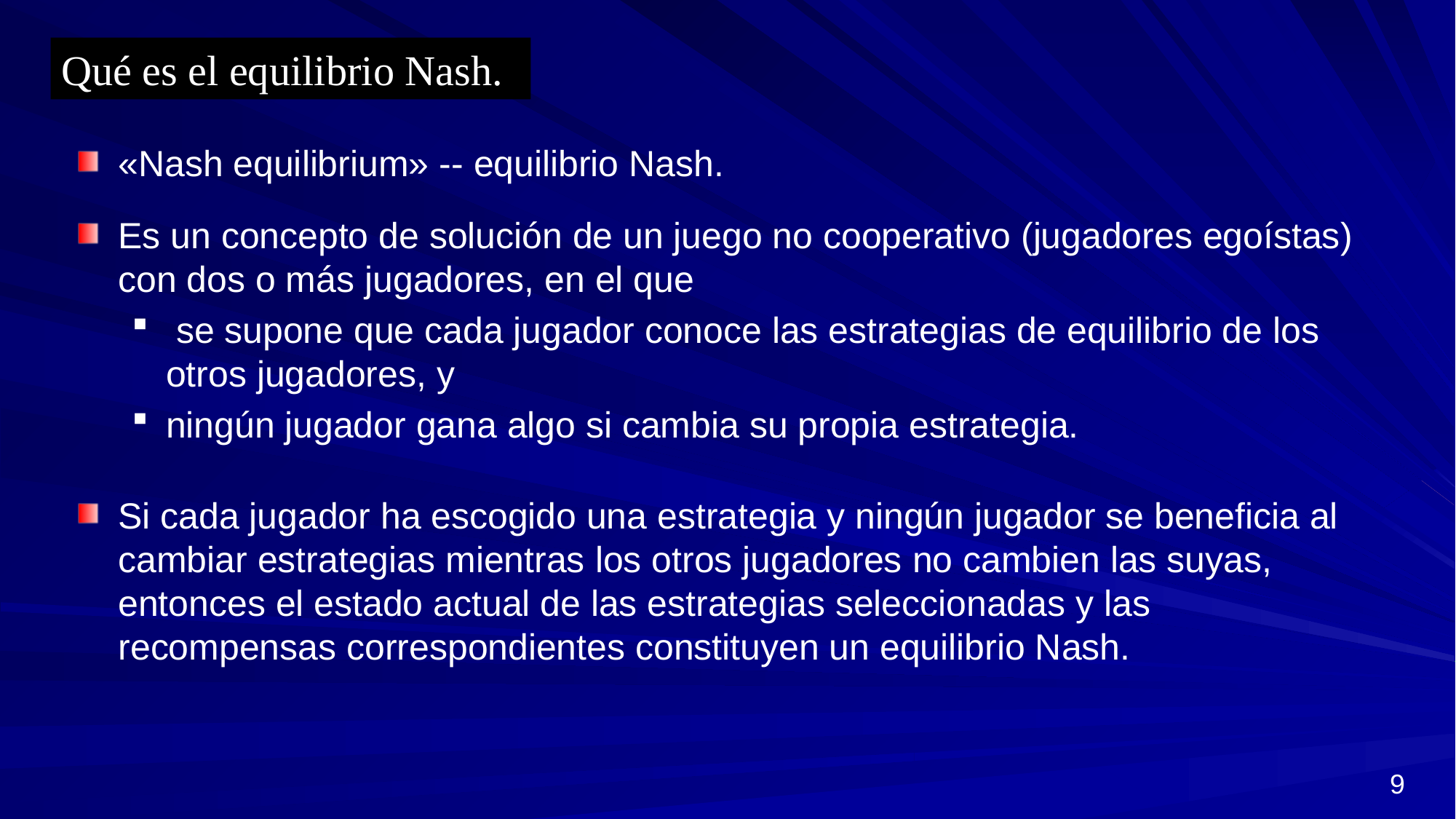

Qué es el equilibrio Nash.
«Nash equilibrium» -- equilibrio Nash.

Es un concepto de solución de un juego no cooperativo (jugadores egoístas) con dos o más jugadores, en el que
 se supone que cada jugador conoce las estrategias de equilibrio de los otros jugadores, y
ningún jugador gana algo si cambia su propia estrategia.

Si cada jugador ha escogido una estrategia y ningún jugador se beneficia al cambiar estrategias mientras los otros jugadores no cambien las suyas, entonces el estado actual de las estrategias seleccionadas y las recompensas correspondientes constituyen un equilibrio Nash.
9